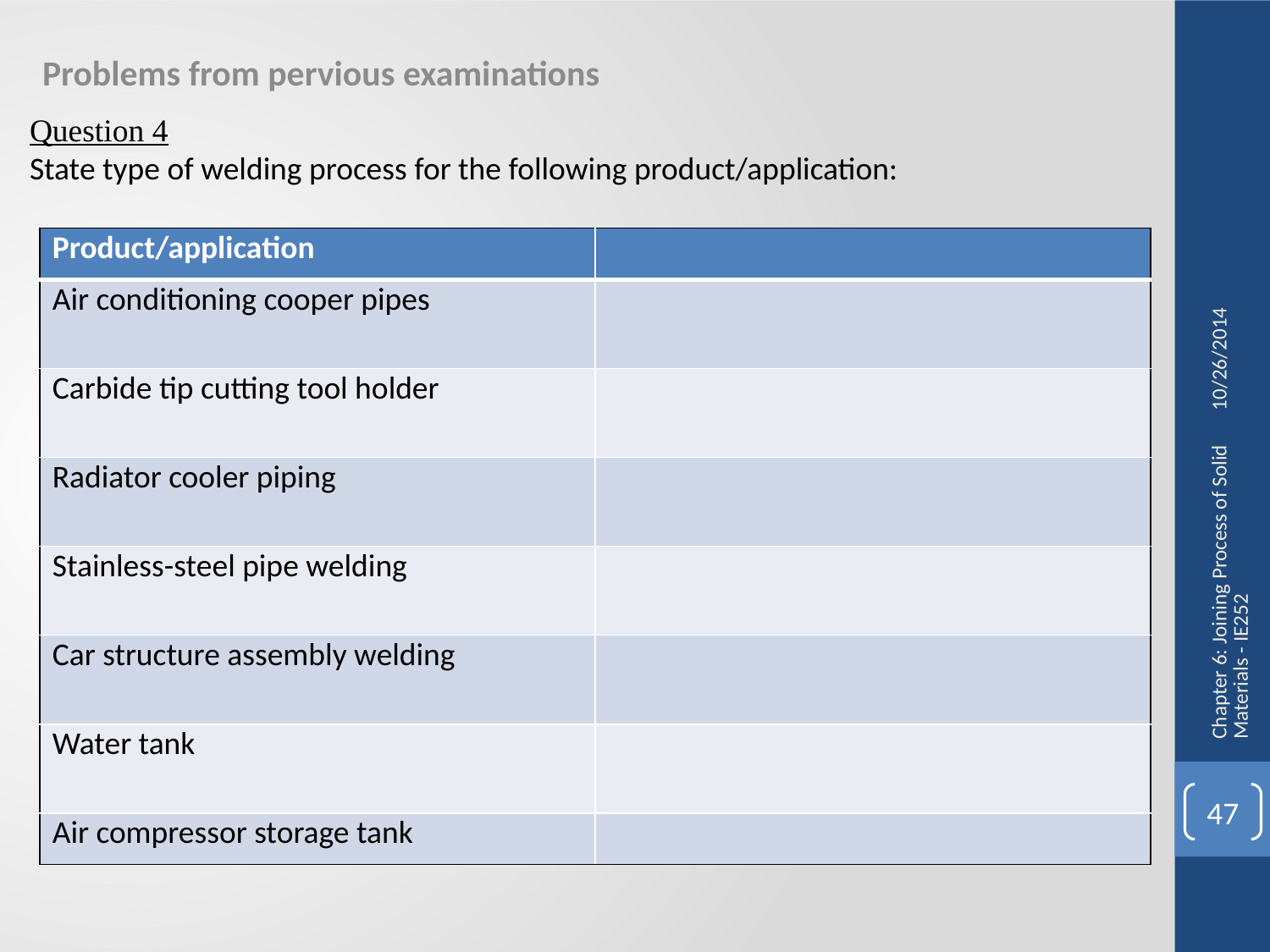

Problems from pervious examinations

Question 4
State type of welding process for the following product/application:

| Product/application |  |
| --- | --- |
| Air conditioning cooper pipes |  |
| Carbide tip cutting tool holder |  |
| Radiator cooler piping |  |
| Stainless-steel pipe welding |  |
| Car structure assembly welding |  |
| Water tank |  |
| Air compressor storage tank |  |
10/26/2014
Chapter 6: Joining Process of Solid Materials - IE252
47